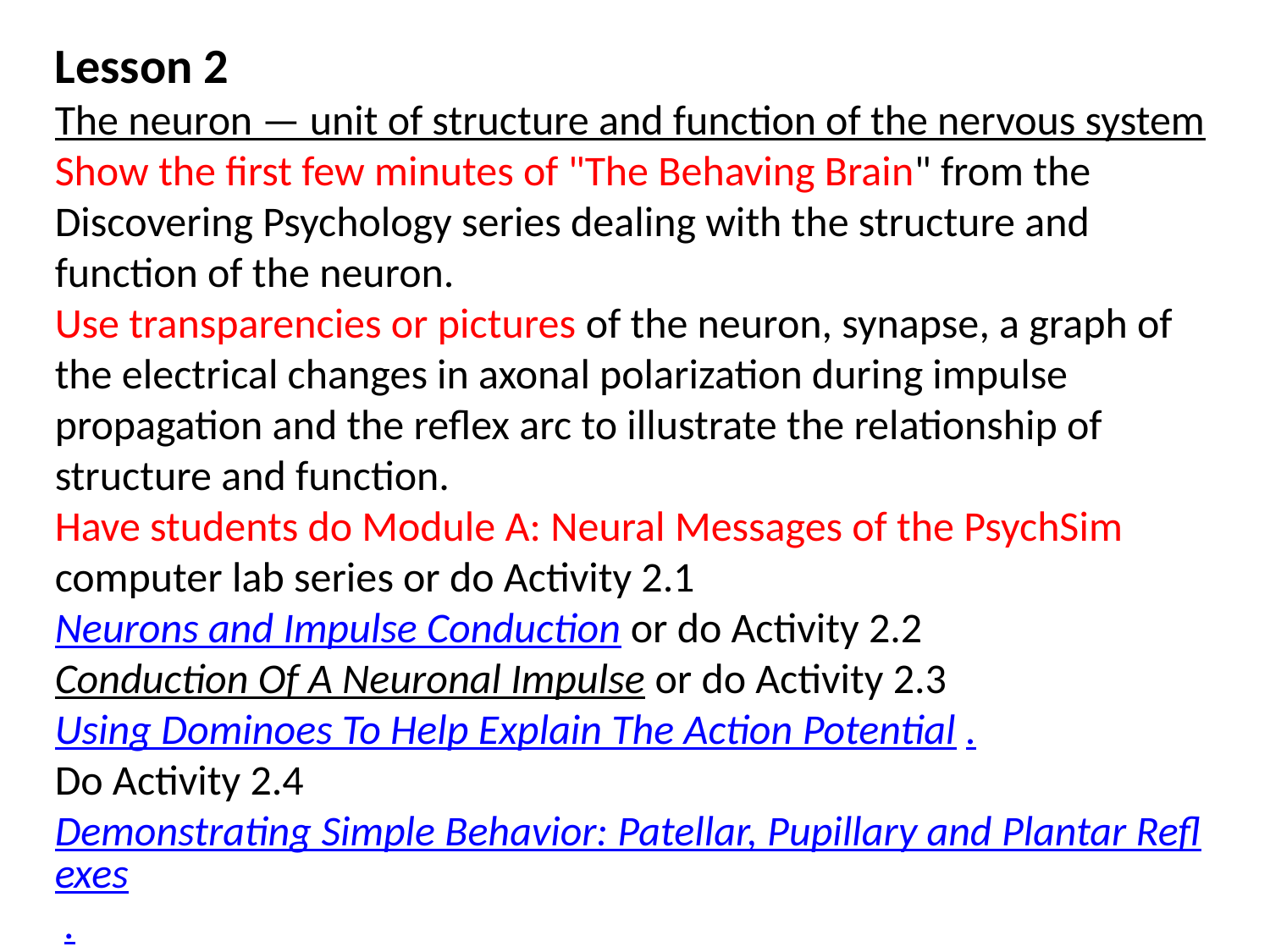

Lesson 2
The neuron — unit of structure and function of the nervous system
Show the first few minutes of "The Behaving Brain" from the Discovering Psychology series dealing with the structure and function of the neuron.
Use transparencies or pictures of the neuron, synapse, a graph of the electrical changes in axonal polarization during impulse propagation and the reflex arc to illustrate the relationship of structure and function.
Have students do Module A: Neural Messages of the PsychSim computer lab series or do Activity 2.1 Neurons and Impulse Conduction or do Activity 2.2 Conduction Of A Neuronal Impulse or do Activity 2.3 Using Dominoes To Help Explain The Action Potential .
Do Activity 2.4 Demonstrating Simple Behavior: Patellar, Pupillary and Plantar Reflexes .
Select from Questions for Discussion/Critical Thinking